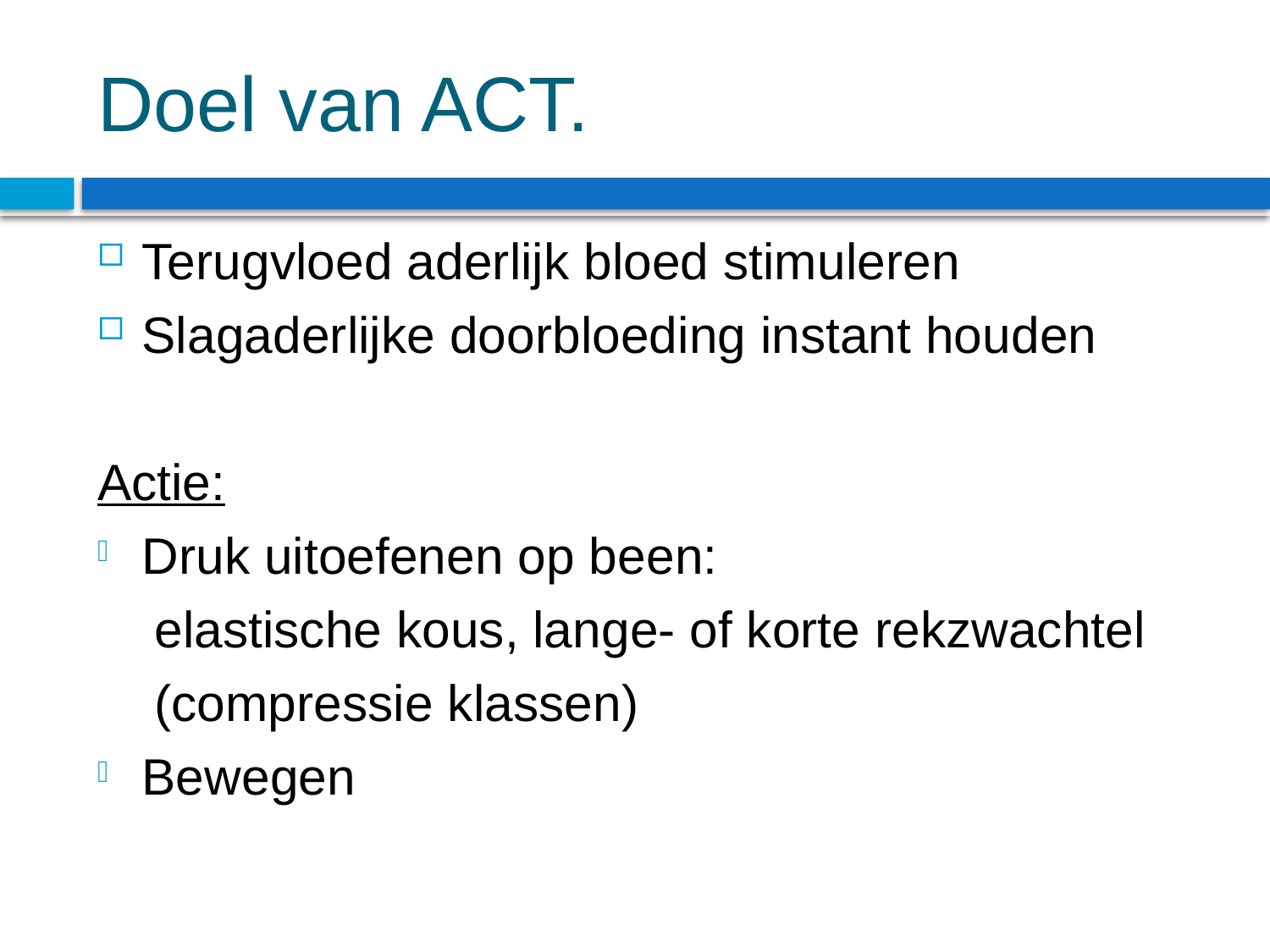

# Doel van ACT.
Terugvloed aderlijk bloed stimuleren
Slagaderlijke doorbloeding instant houden

Actie:
Druk uitoefenen op been:
    elastische kous, lange- of korte rekzwachtel
    (compressie klassen)
Bewegen